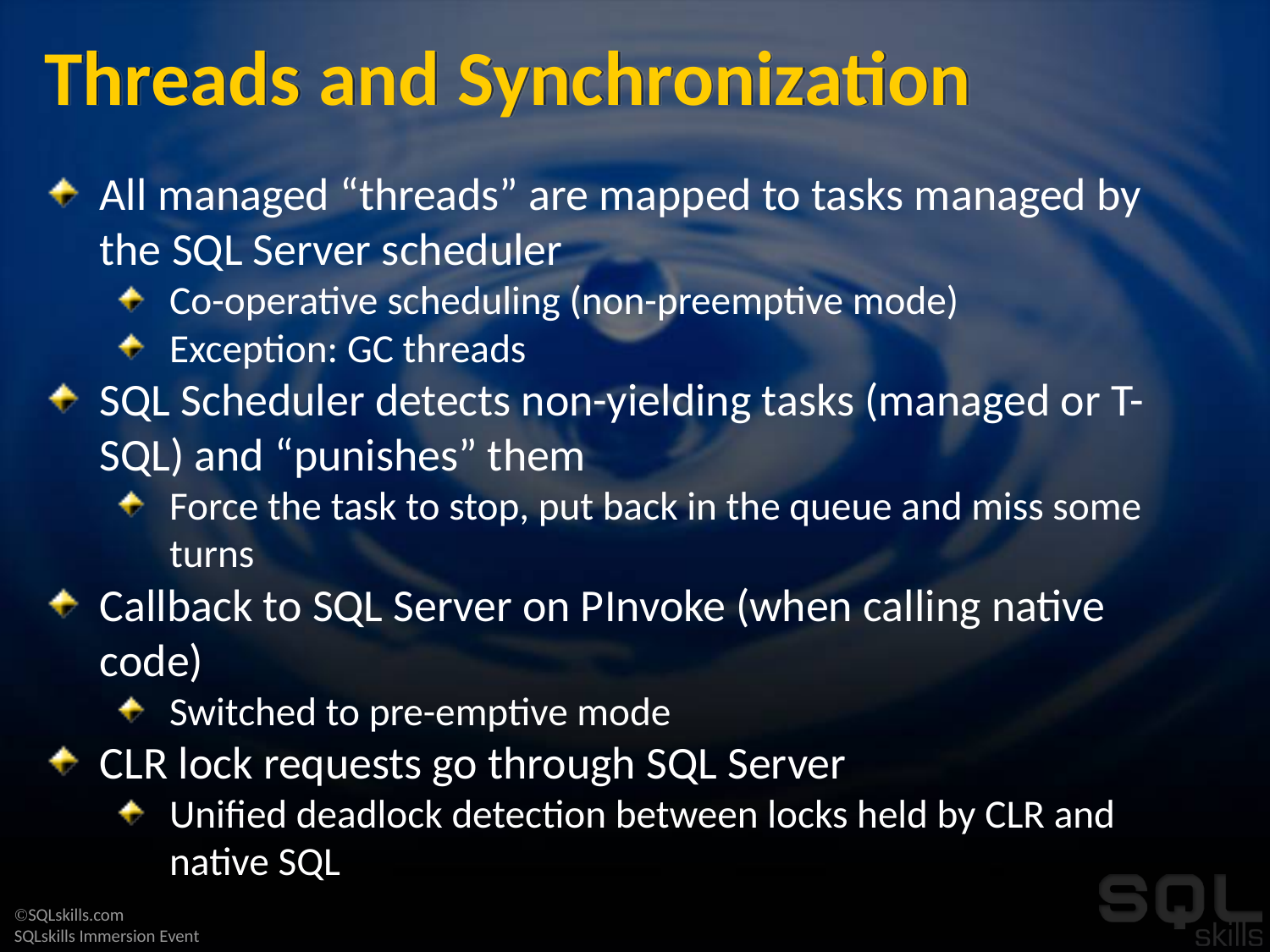

# Threads and Synchronization
All managed “threads” are mapped to tasks managed by the SQL Server scheduler
Co-operative scheduling (non-preemptive mode)
Exception: GC threads
SQL Scheduler detects non-yielding tasks (managed or T-SQL) and “punishes” them
Force the task to stop, put back in the queue and miss some turns
Callback to SQL Server on PInvoke (when calling native code)
Switched to pre-emptive mode
CLR lock requests go through SQL Server
Unified deadlock detection between locks held by CLR and native SQL